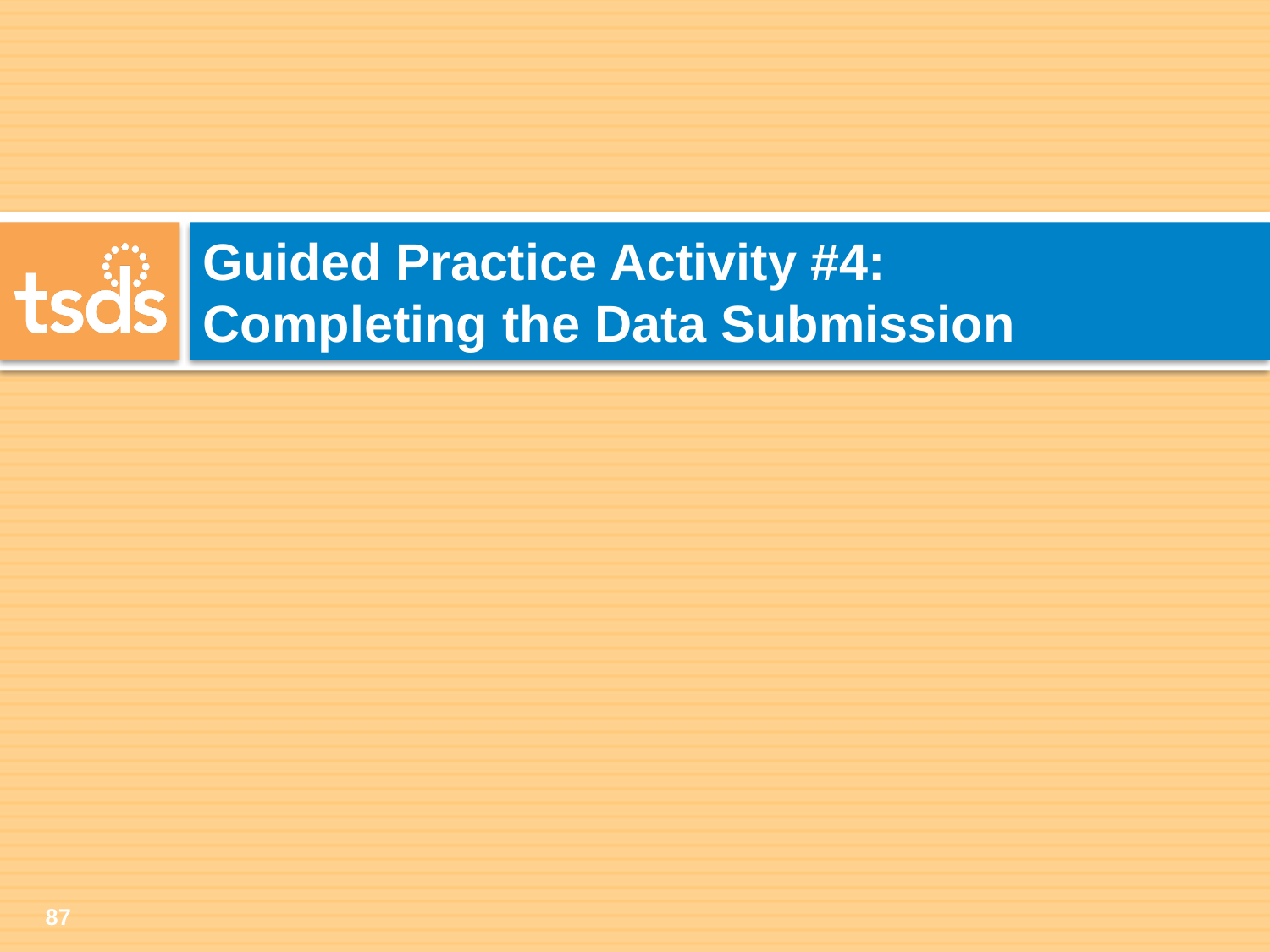

# Guided Practice Activity #4: Completing the Data Submission
87